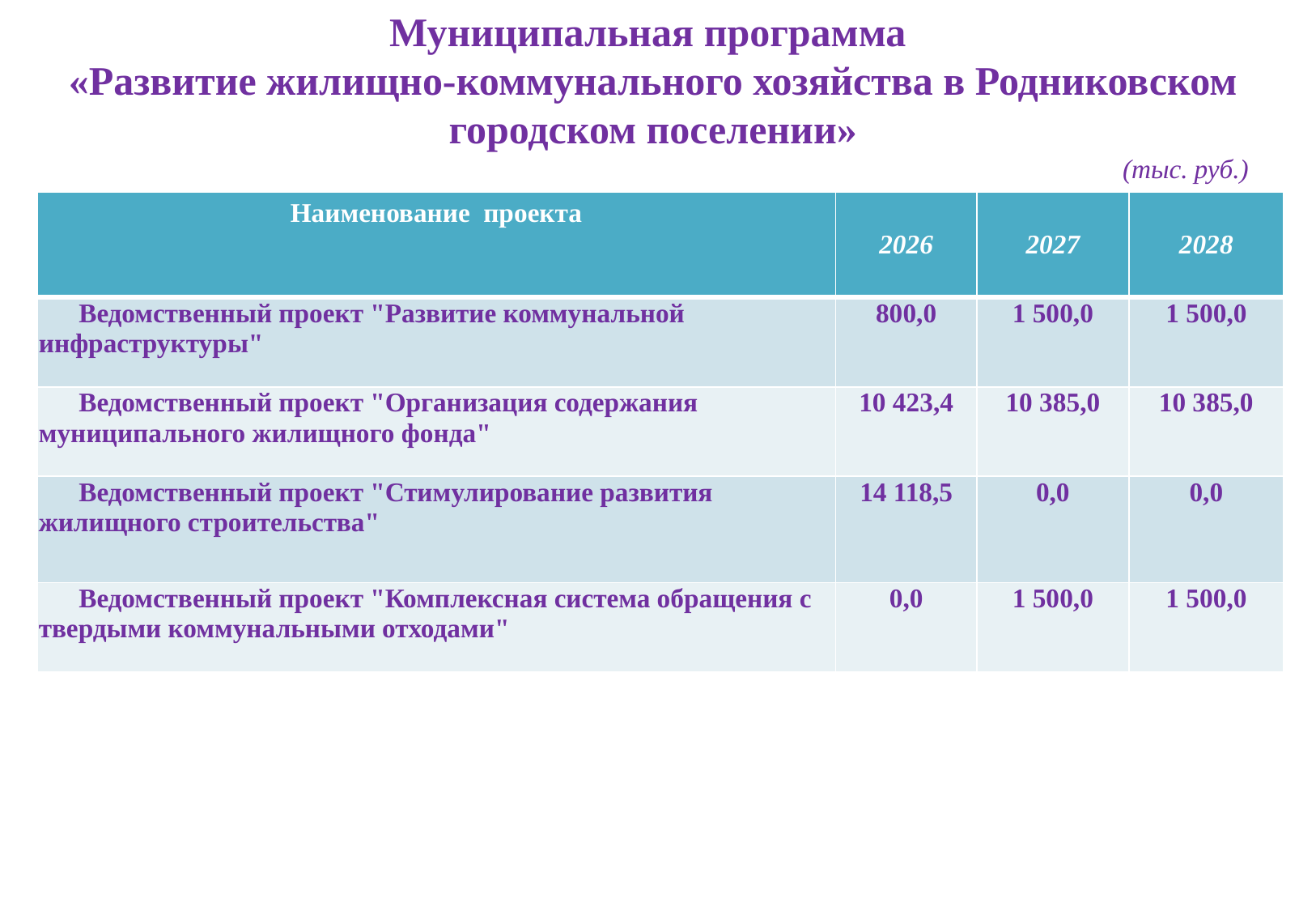

Муниципальная программа
«Развитие жилищно-коммунального хозяйства в Родниковском городском поселении»
(тыс. руб.)
| Наименование проекта | 2026 | 2027 | 2028 |
| --- | --- | --- | --- |
| Ведомственный проект "Развитие коммунальной инфраструктуры" | 800,0 | 1 500,0 | 1 500,0 |
| Ведомственный проект "Организация содержания муниципального жилищного фонда" | 10 423,4 | 10 385,0 | 10 385,0 |
| Ведомственный проект "Стимулирование развития жилищного строительства" | 14 118,5 | 0,0 | 0,0 |
| Ведомственный проект "Комплексная система обращения с твердыми коммунальными отходами" | 0,0 | 1 500,0 | 1 500,0 |